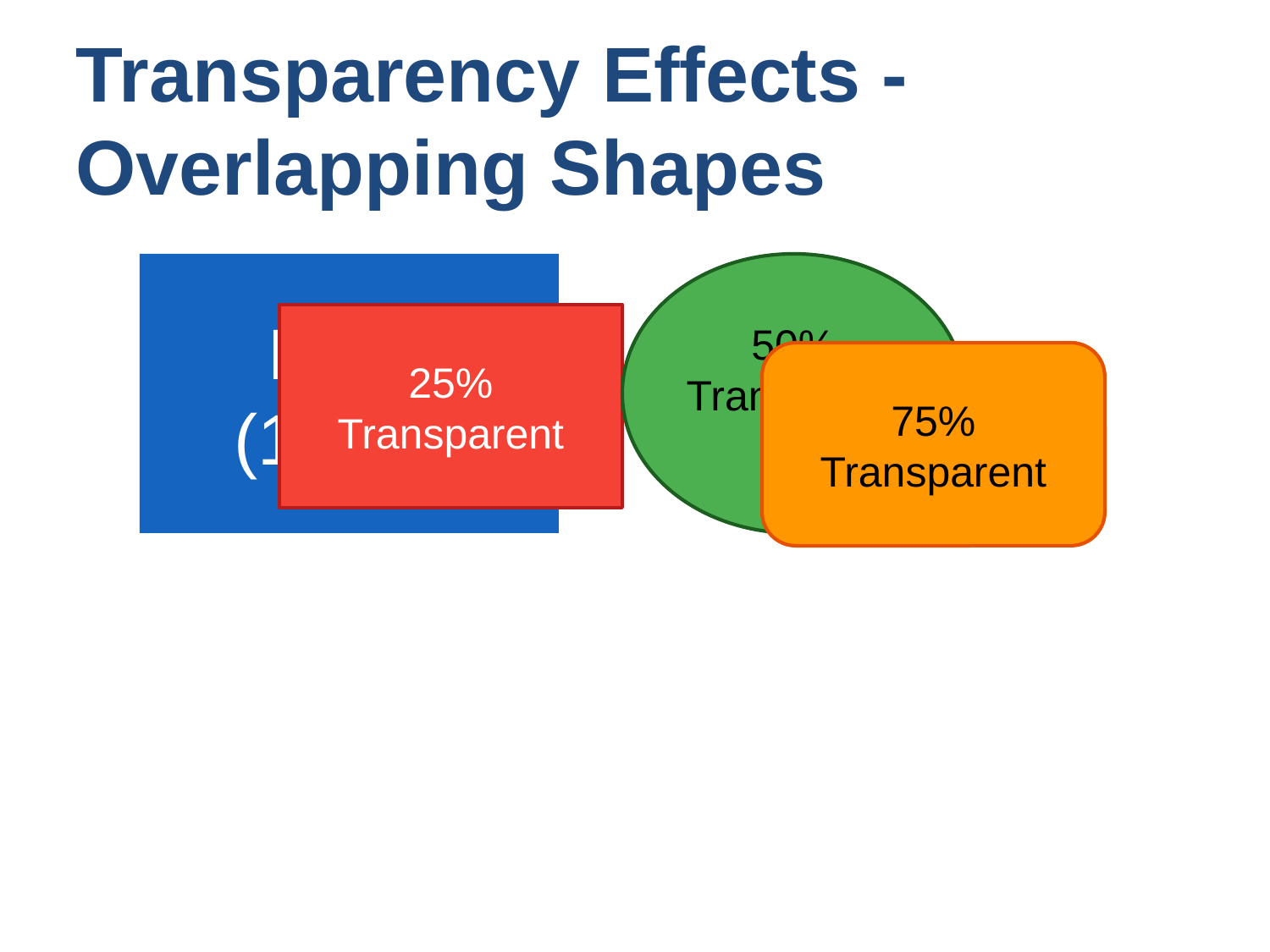

Transparency Effects - Overlapping Shapes
Base (100%)
50% Transparent
25% Transparent
75% Transparent